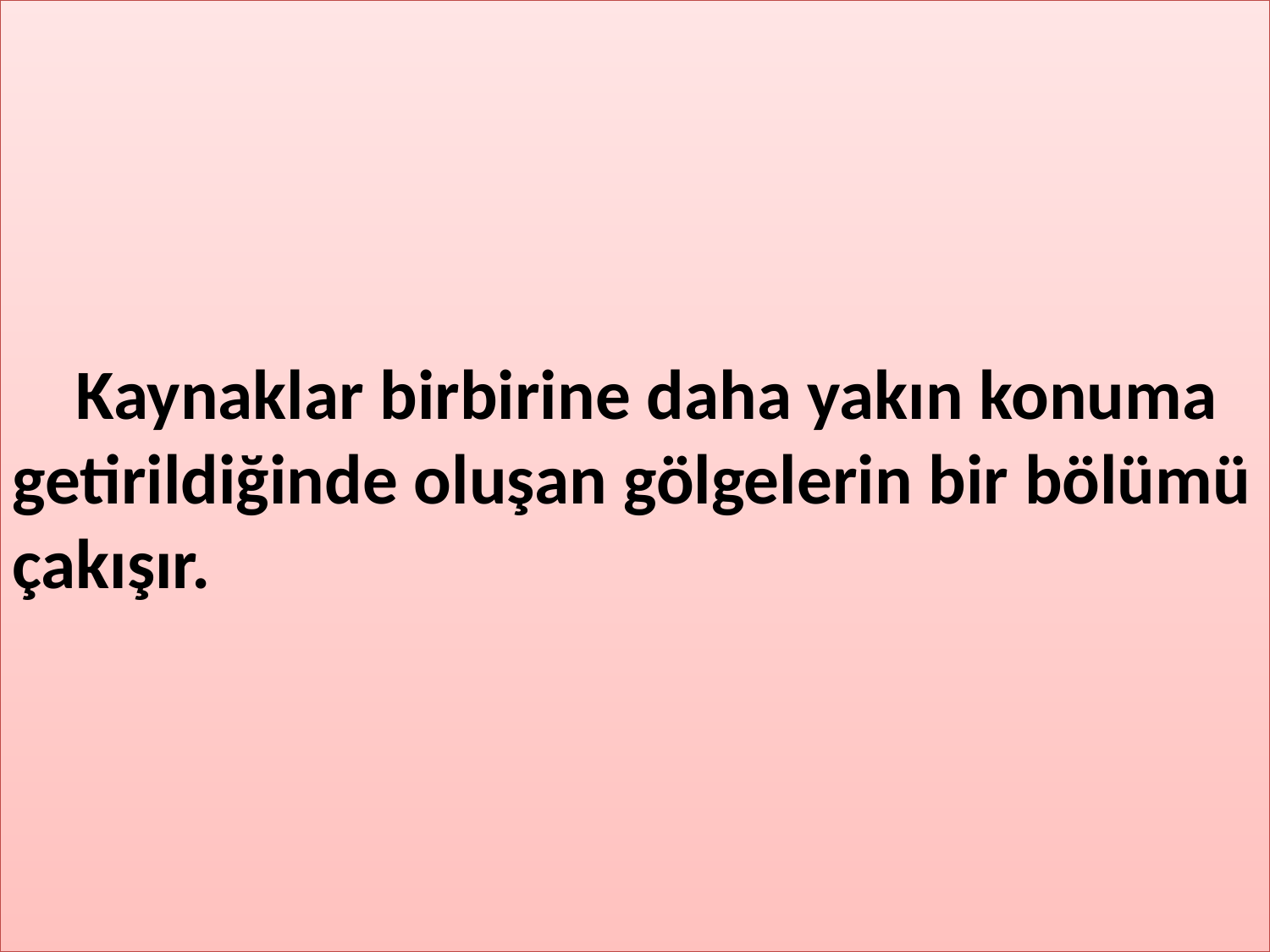

Kaynaklar birbirine daha yakın konuma getirildiğinde oluşan gölgelerin bir bölümü çakışır.
#